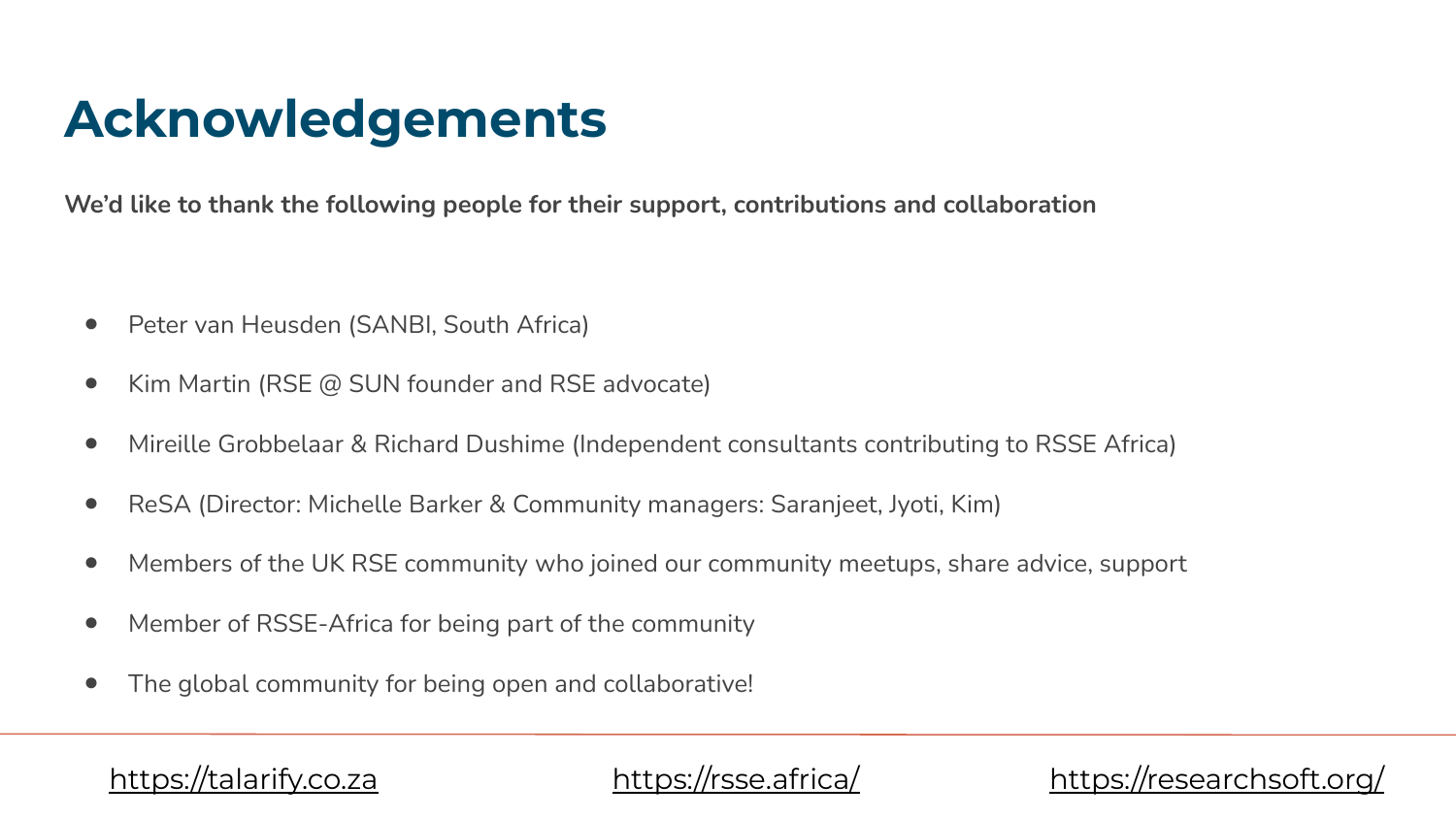

# Acknowledgements
We’d like to thank the following people for their support, contributions and collaboration

Peter van Heusden (SANBI, South Africa)
Kim Martin (RSE @ SUN founder and RSE advocate)
Mireille Grobbelaar & Richard Dushime (Independent consultants contributing to RSSE Africa)
ReSA (Director: Michelle Barker & Community managers: Saranjeet, Jyoti, Kim)
Members of the UK RSE community who joined our community meetups, share advice, support
Member of RSSE-Africa for being part of the community
The global community for being open and collaborative!
https://talarify.co.za
https://rsse.africa/
https://researchsoft.org/